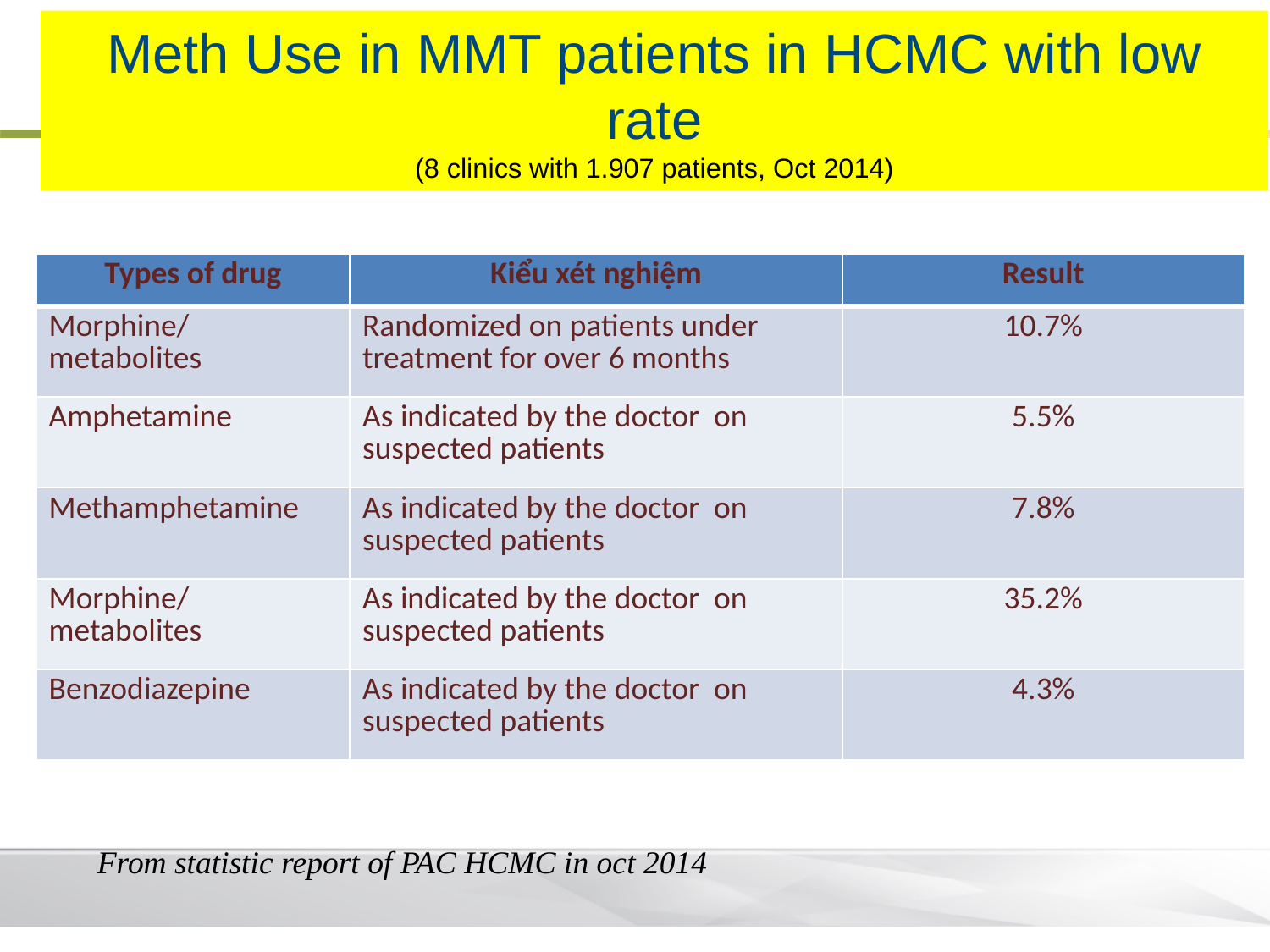

# Meth Use in MMT patients in HCMC with low rate (8 clinics with 1.907 patients, Oct 2014)
| Types of drug | Kiểu xét nghiệm | Result |
| --- | --- | --- |
| Morphine/metabolites | Randomized on patients under treatment for over 6 months | 10.7% |
| Amphetamine | As indicated by the doctor on suspected patients | 5.5% |
| Methamphetamine | As indicated by the doctor on suspected patients | 7.8% |
| Morphine/metabolites | As indicated by the doctor on suspected patients | 35.2% |
| Benzodiazepine | As indicated by the doctor on suspected patients | 4.3% |
From statistic report of PAC HCMC in oct 2014